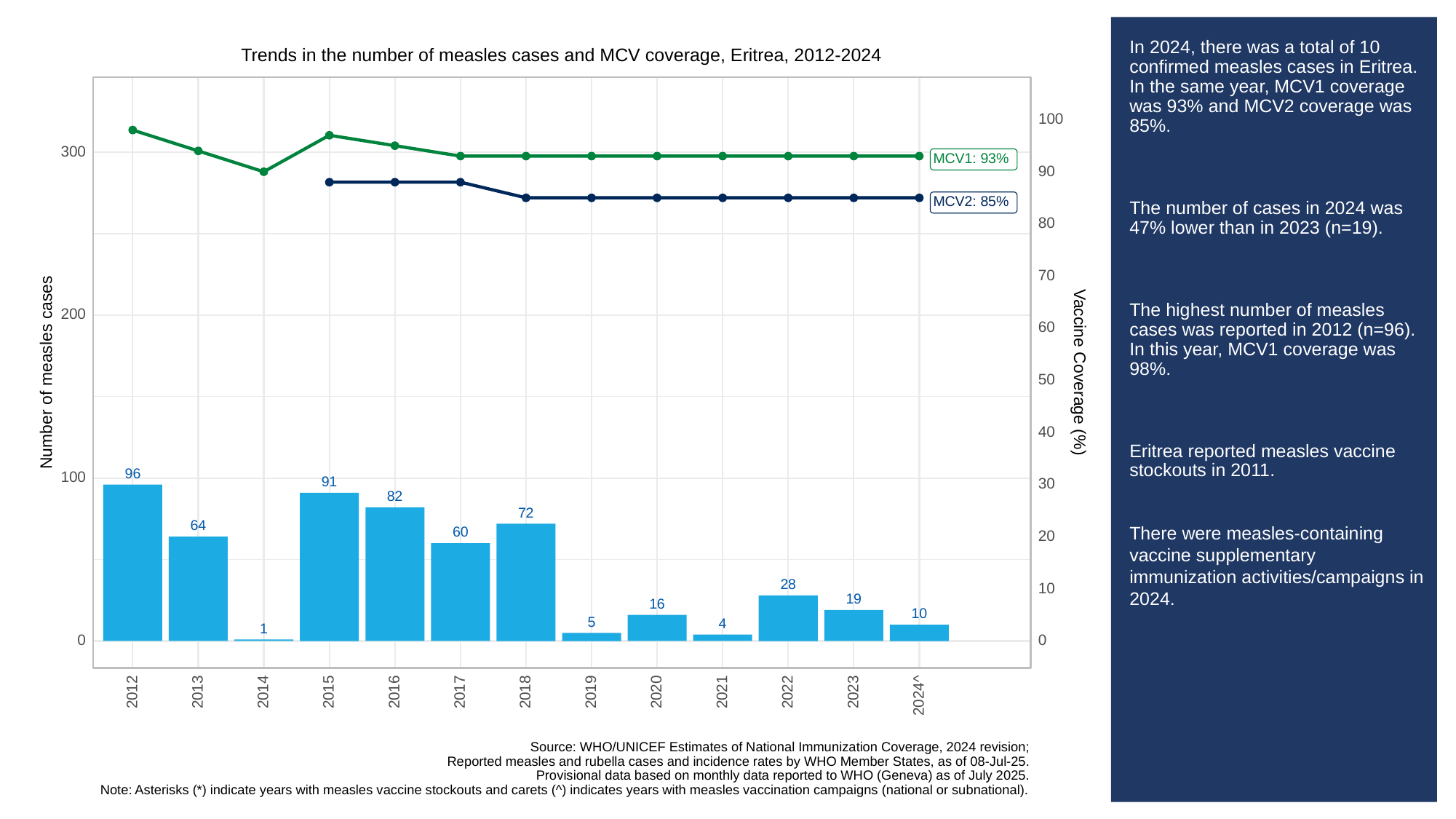

# In 2024, there was a total of 10 confirmed measles cases in Eritrea. In the same year, MCV1 coverage was 93% and MCV2 coverage was 85%.

The number of cases in 2024 was 47% lower than in 2023 (n=19).

The highest number of measles cases was reported in 2012 (n=96). In this year, MCV1 coverage was 98%.

Eritrea reported measles vaccine stockouts in 2011.

There were measles-containing vaccine supplementary immunization activities/campaigns in 2024.

Trends in the number of measles cases and MCV coverage, Eritrea, 2012-2024

100

300

MCV1: 93%

90

MCV2: 85%

80

70
200

60
Vaccine Coverage (%)
Number of measles cases
50

40
96
100
91

30

82

72
64

60
20

28
10
19

16
10

5
4
1

0
0

2013
2023
2012
2014
2015
2016
2017
2018
2019
2020
2021
2022
2024^
Source: WHO/UNICEF Estimates of National Immunization Coverage, 2024 revision;
Reported measles and rubella cases and incidence rates by WHO Member States, as of 08-Jul-25.
Provisional data based on monthly data reported to WHO (Geneva) as of July 2025.
Note: Asterisks (*) indicate years with measles vaccine stockouts and carets (^) indicates years with measles vaccination campaigns (national or subnational).